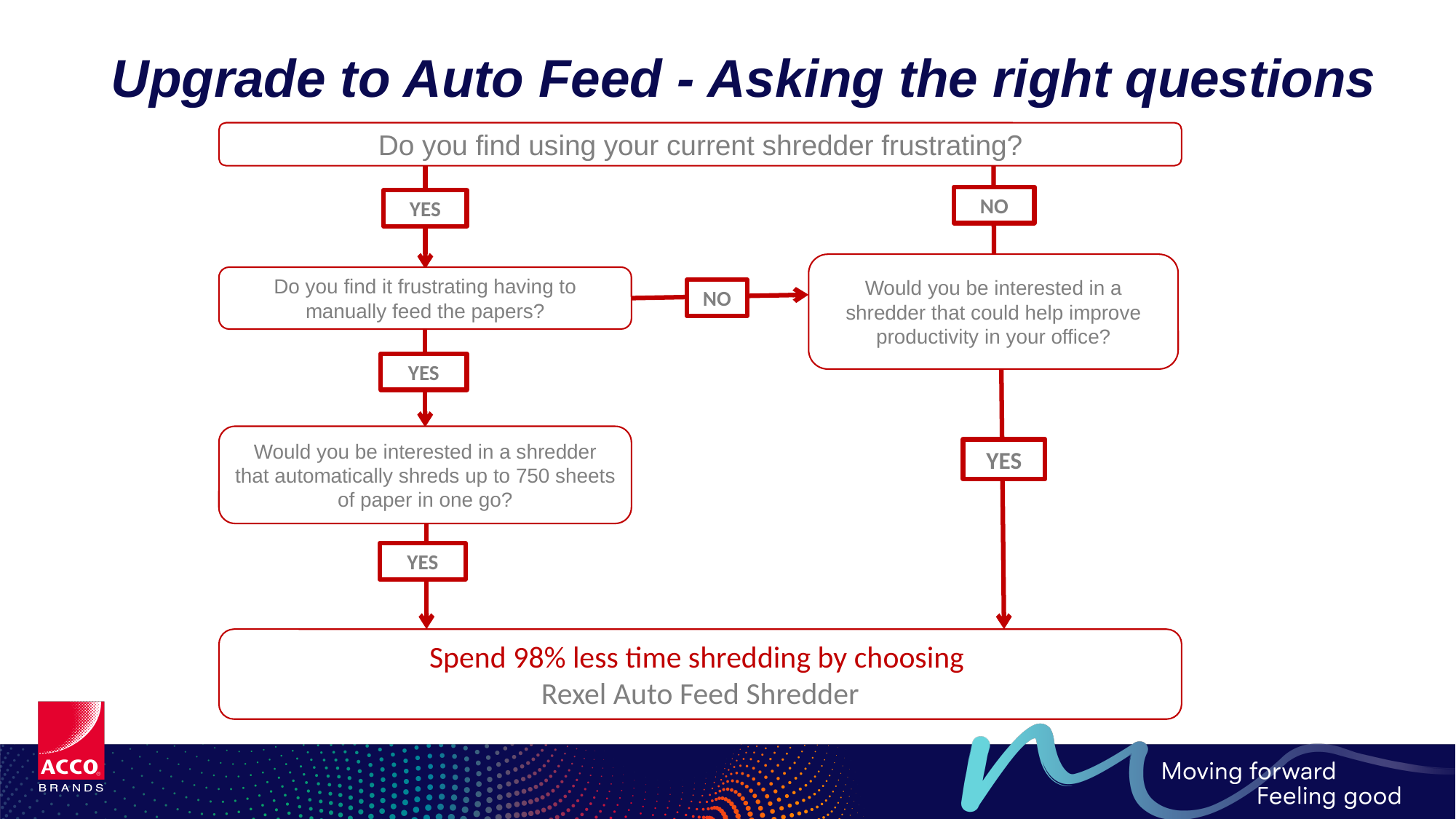

# Upgrade to Auto Feed - Asking the right questions
Do you find using your current shredder frustrating?
NO
YES
Would you be interested in a shredder that could help improve productivity in your office?
Do you find it frustrating having to manually feed the papers?
NO
YES
Would you be interested in a shredder that automatically shreds up to 750 sheets of paper in one go?
YES
YES
Spend 98% less time shredding by choosing
Rexel Auto Feed Shredder